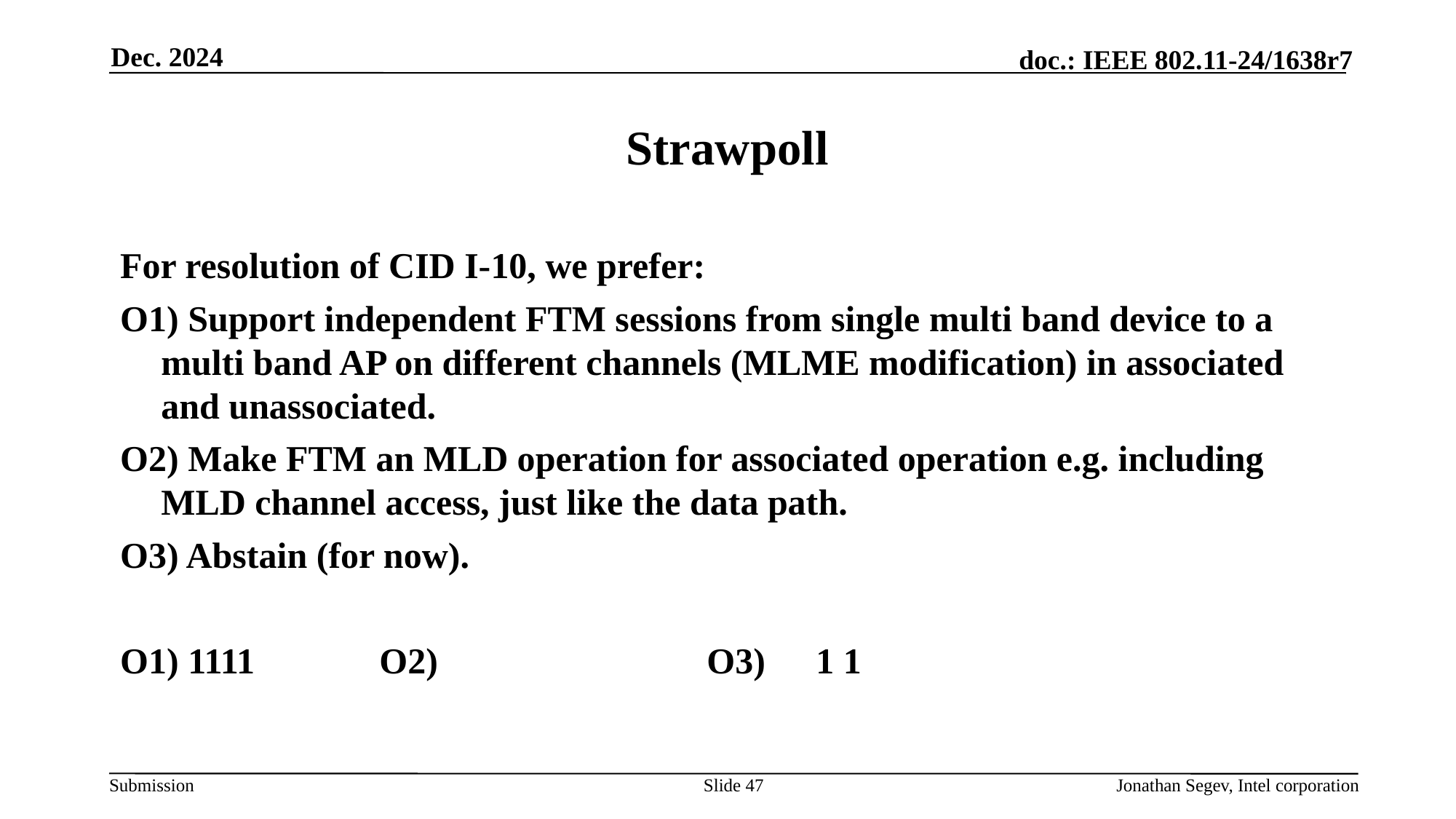

Dec. 2024
# Strawpoll
For resolution of CID I-10, we prefer:
O1) Support independent FTM sessions from single multi band device to a multi band AP on different channels (MLME modification) in associated and unassociated.
O2) Make FTM an MLD operation for associated operation e.g. including MLD channel access, just like the data path.
O3) Abstain (for now).

O1) 1111		O2) 			O3)  	1 1
Slide 47
Jonathan Segev, Intel corporation